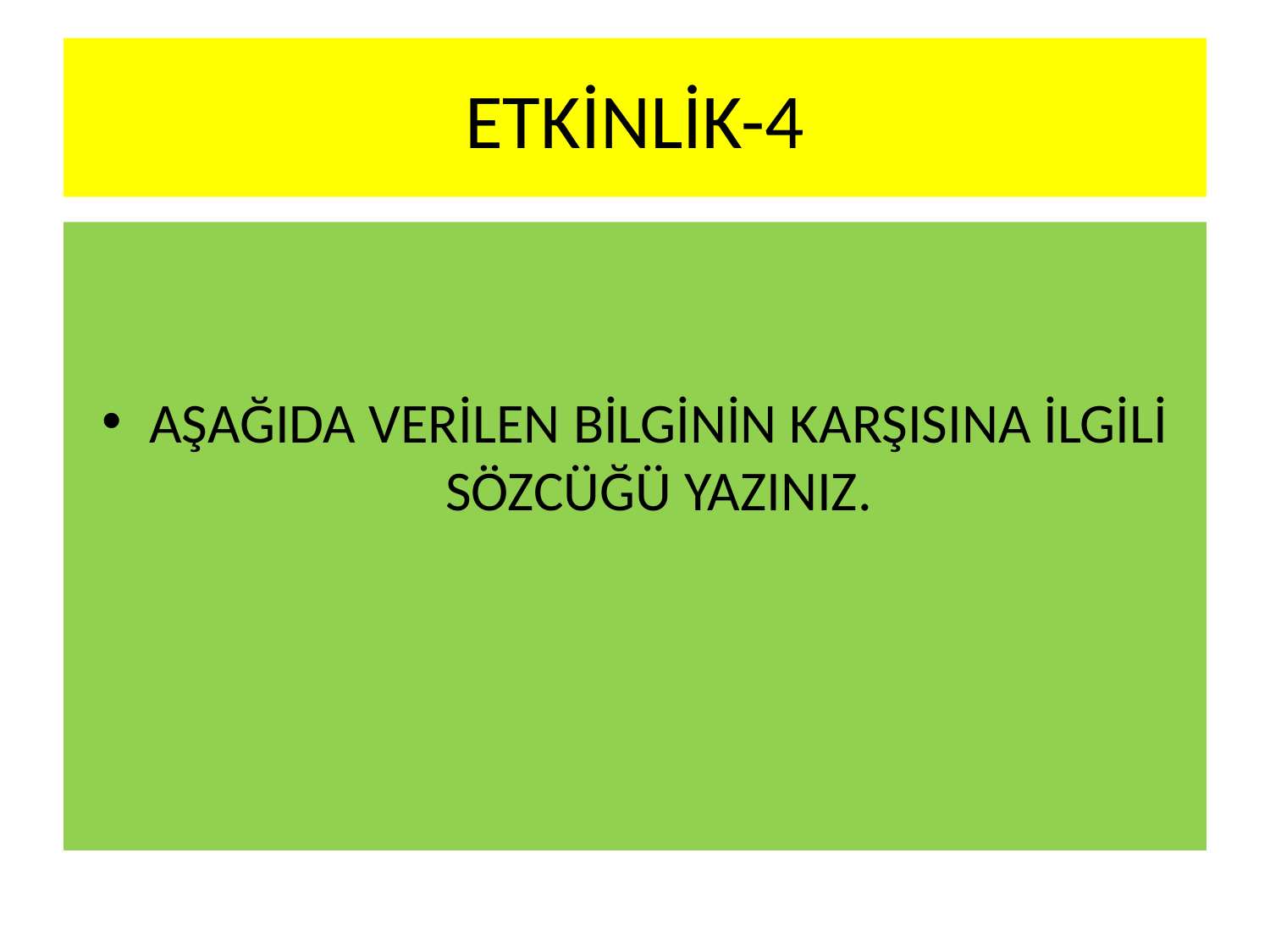

# ETKİNLİK-4

AŞAĞIDA VERİLEN BİLGİNİN KARŞISINA İLGİLİ SÖZCÜĞÜ YAZINIZ.